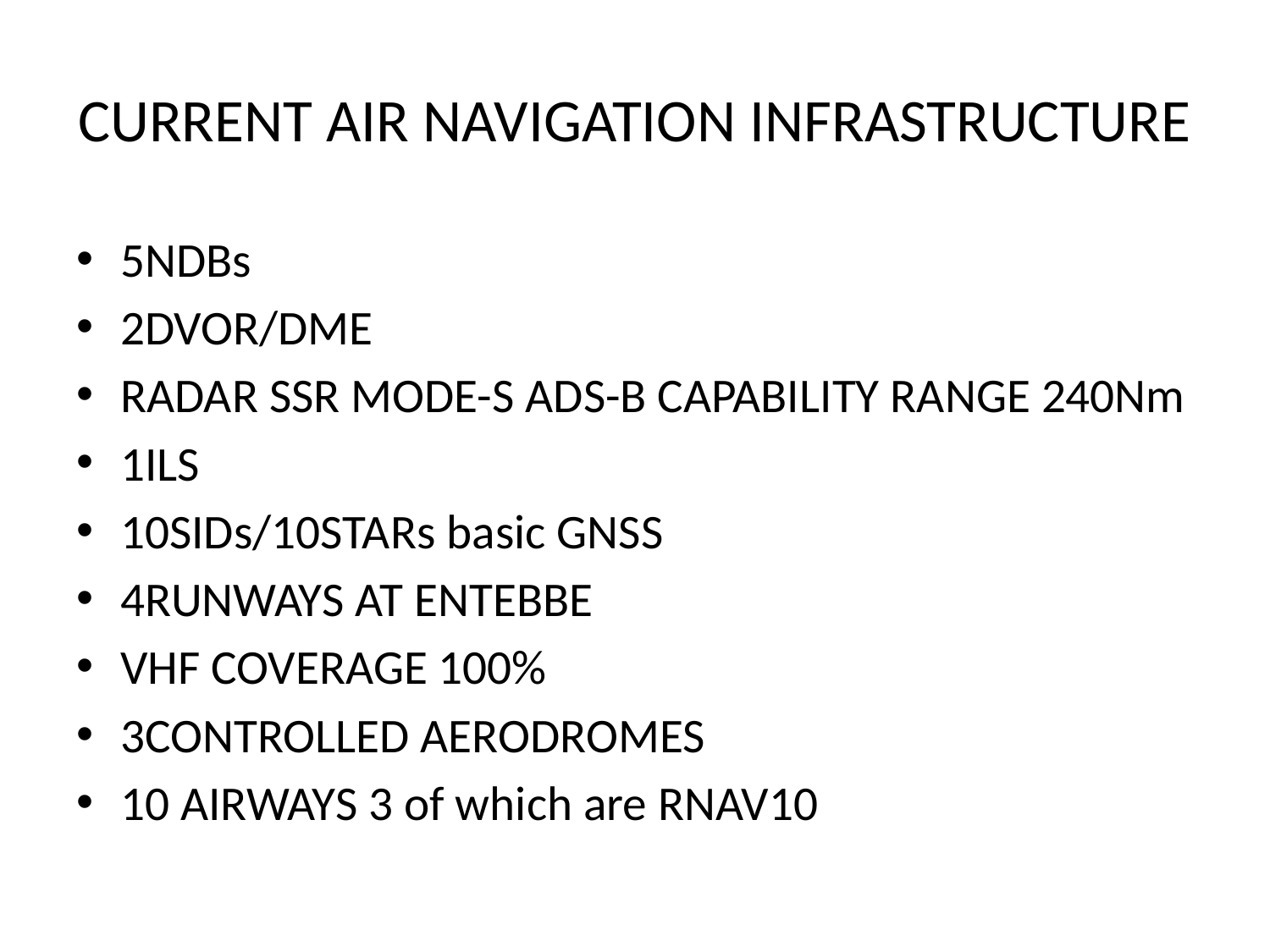

# CURRENT AIR NAVIGATION INFRASTRUCTURE
5NDBs
2DVOR/DME
RADAR SSR MODE-S ADS-B CAPABILITY RANGE 240Nm
1ILS
10SIDs/10STARs basic GNSS
4RUNWAYS AT ENTEBBE
VHF COVERAGE 100%
3CONTROLLED AERODROMES
10 AIRWAYS 3 of which are RNAV10